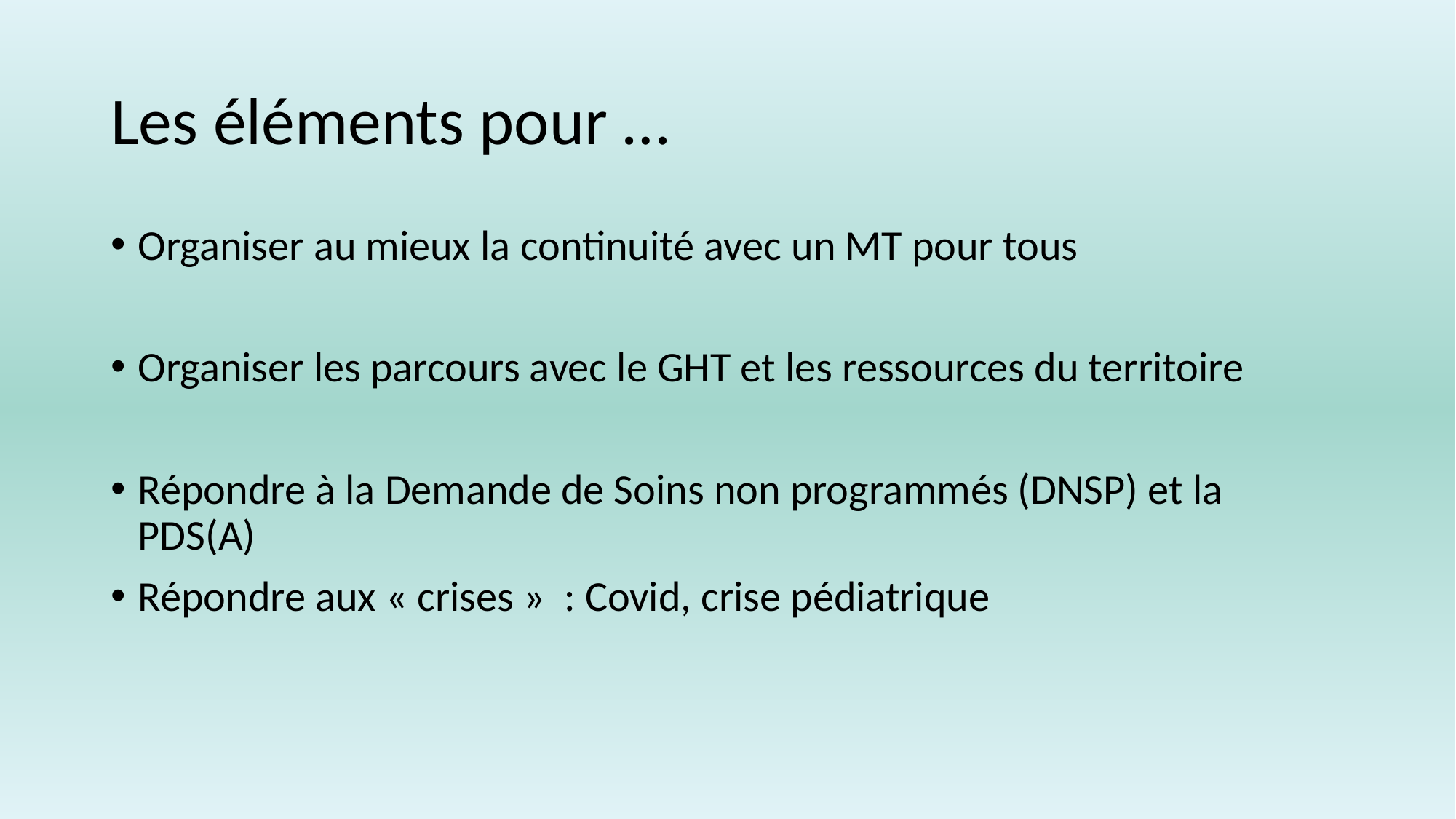

# Les éléments pour …
Organiser au mieux la continuité avec un MT pour tous

Organiser les parcours avec le GHT et les ressources du territoire

Répondre à la Demande de Soins non programmés (DNSP) et la PDS(A)
Répondre aux « crises »  : Covid, crise pédiatrique